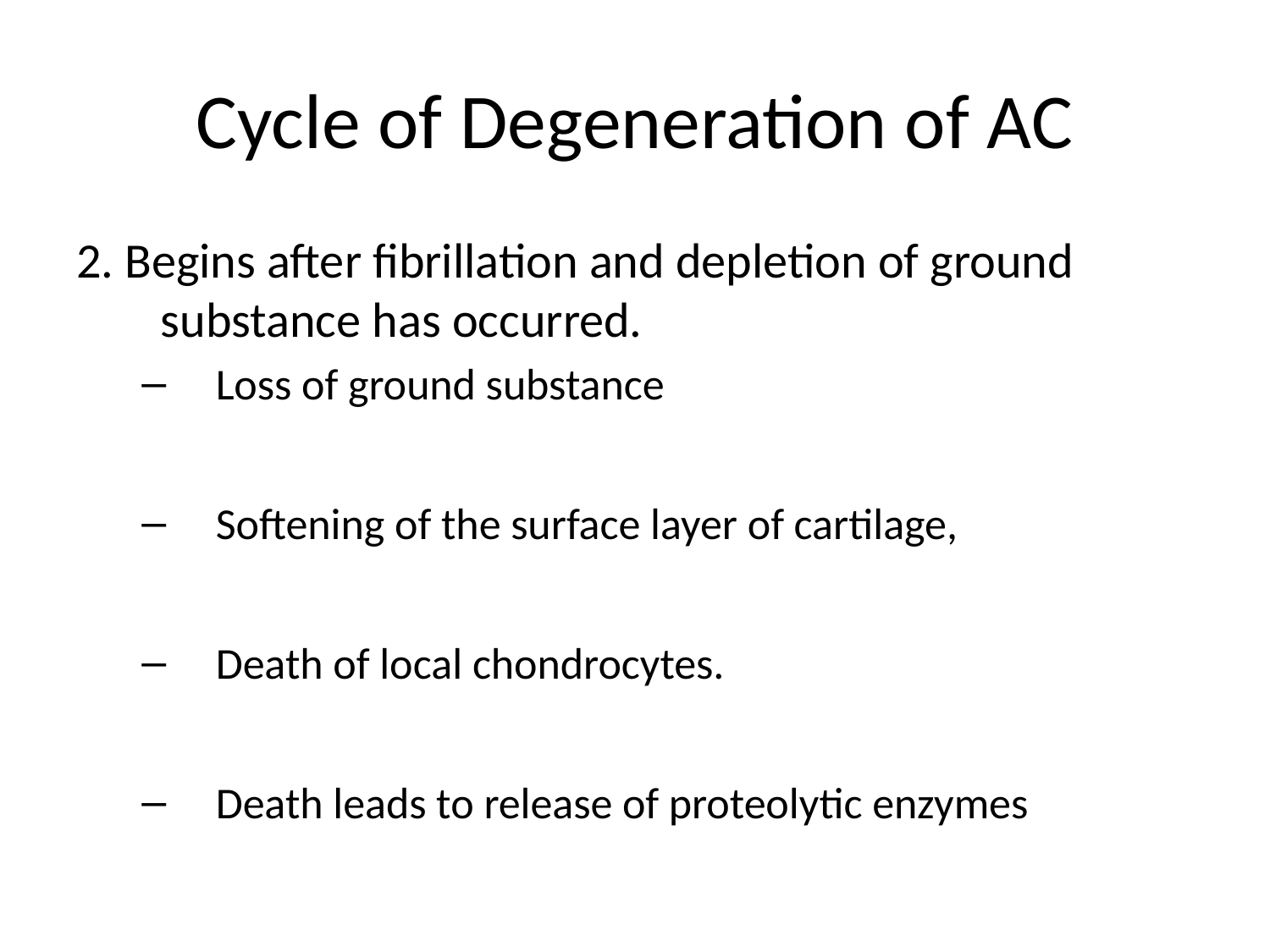

# Cycle of Degeneration of AC
2. Begins after fibrillation and depletion of ground substance has occurred.
Loss of ground substance

Softening of the surface layer of cartilage,

Death of local chondrocytes.

Death leads to release of proteolytic enzymes